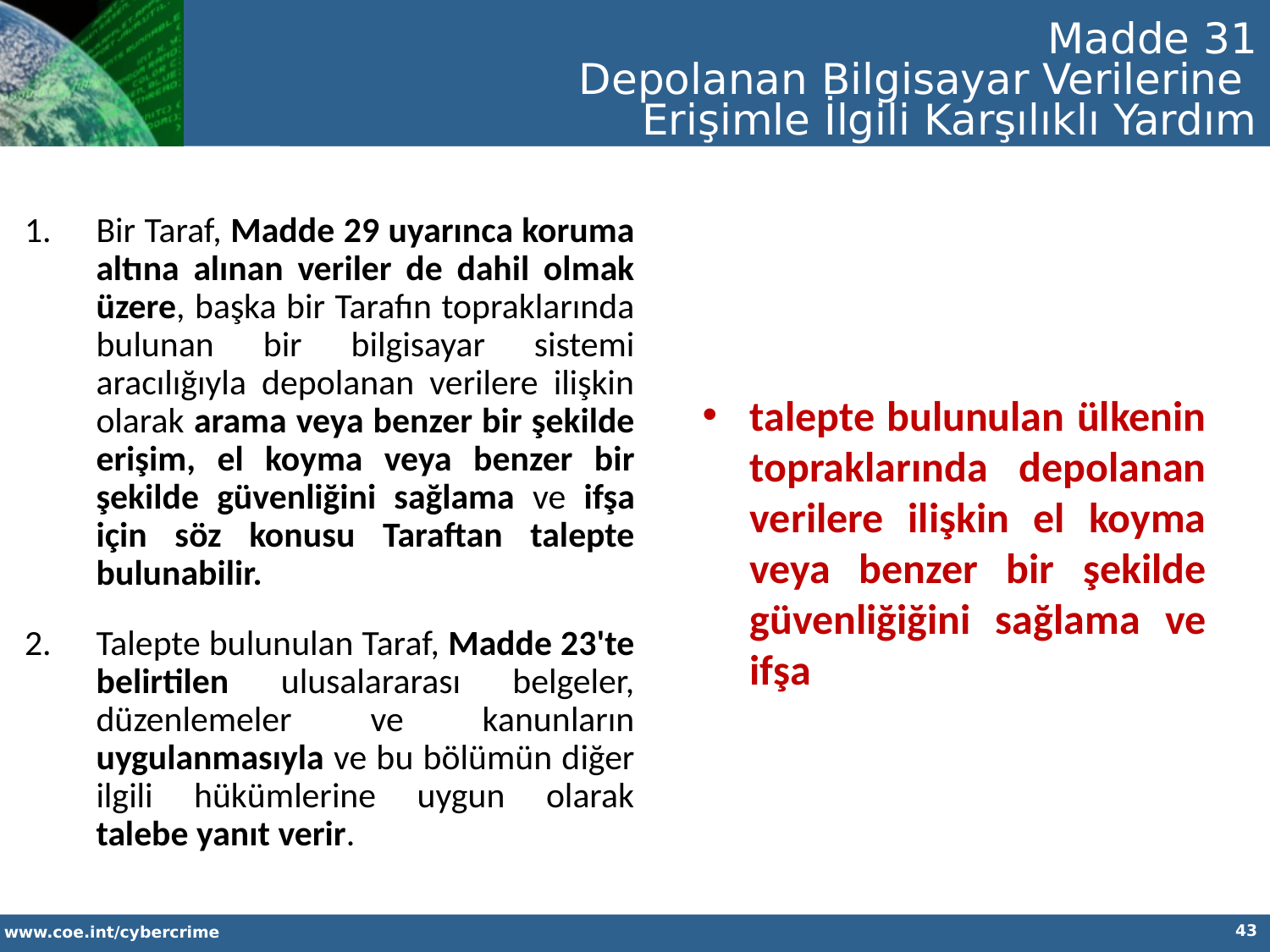

Madde 31
Depolanan Bilgisayar Verilerine
Erişimle İlgili Karşılıklı Yardım
Bir Taraf, Madde 29 uyarınca koruma altına alınan veriler de dahil olmak üzere, başka bir Tarafın topraklarında bulunan bir bilgisayar sistemi aracılığıyla depolanan verilere ilişkin olarak arama veya benzer bir şekilde erişim, el koyma veya benzer bir şekilde güvenliğini sağlama ve ifşa için söz konusu Taraftan talepte bulunabilir.
Talepte bulunulan Taraf, Madde 23'te belirtilen ulusalararası belgeler, düzenlemeler ve kanunların uygulanmasıyla ve bu bölümün diğer ilgili hükümlerine uygun olarak talebe yanıt verir.
talepte bulunulan ülkenin topraklarında depolanan verilere ilişkin el koyma veya benzer bir şekilde güvenliğiğini sağlama ve ifşa
43